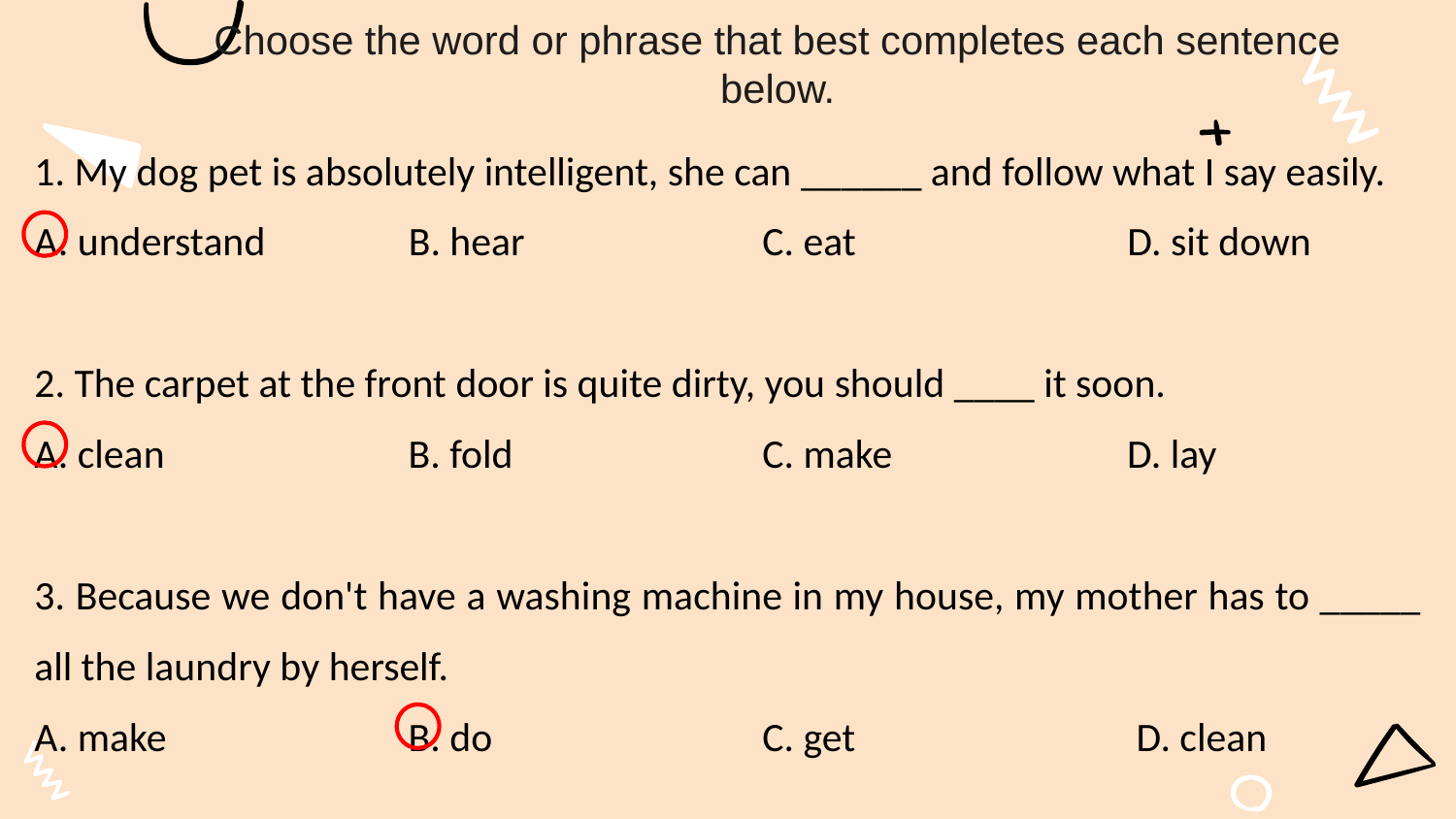

# Choose the word or phrase that best completes each sentence below.
1. My dog pet is absolutely intelligent, she can ______ and follow what I say easily.
A. understand	         B. hear 		C. eat 		        D. sit down

2. The carpet at the front door is quite dirty, you should ____ it soon.
A. clean 		         B. fold 		C. make 		        D. lay

3. Because we don't have a washing machine in my house, my mother has to _____ all the laundry by herself.
A. make 		         B. do 		C. get 		         D. clean